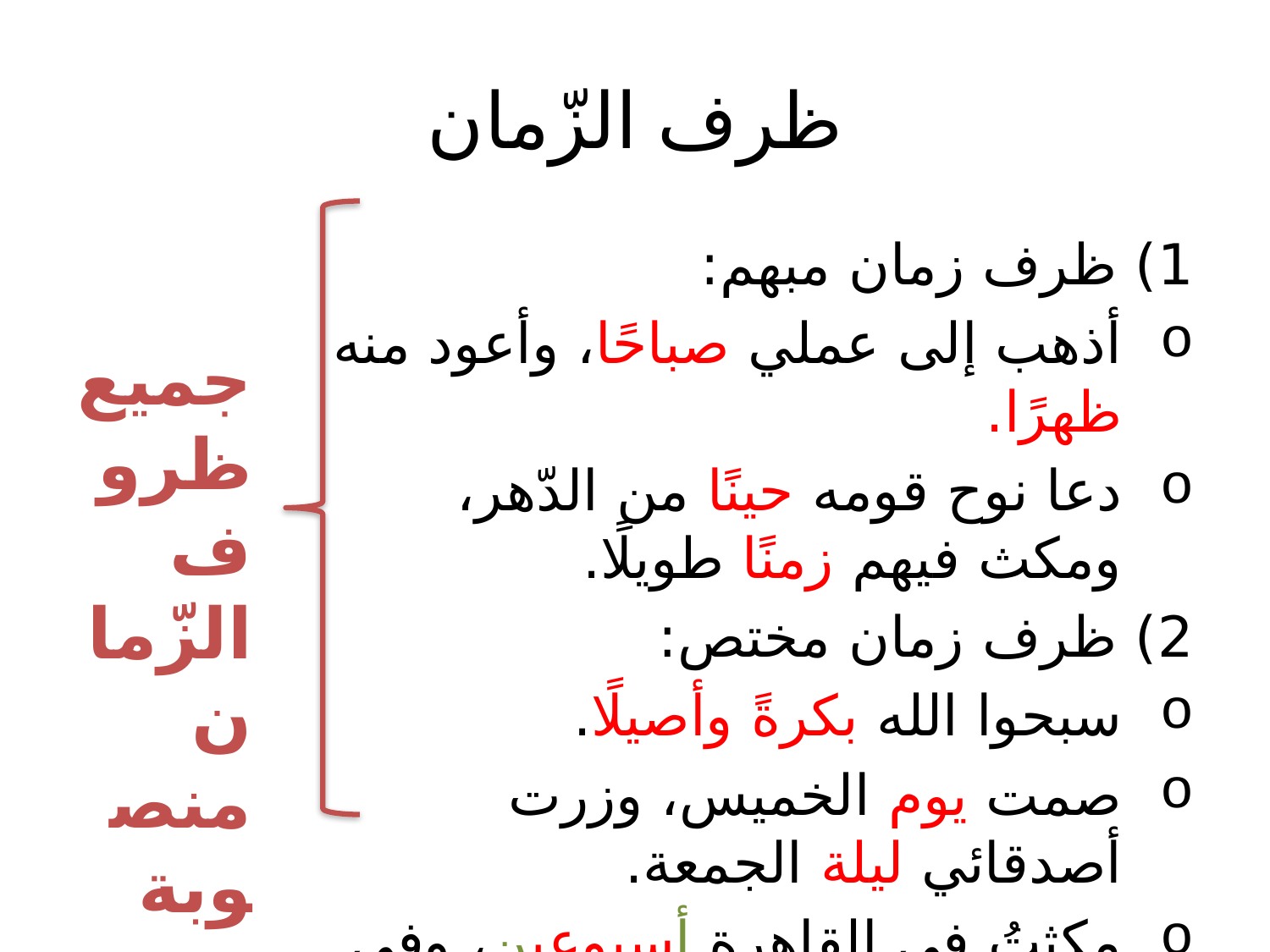

# ظرف الزّمان

1) ظرف زمان مبهم:
أذهب إلى عملي صباحًا، وأعود منه ظهرًا.
دعا نوح قومه حينًا من الدّهر، ومكث فيهم زمنًا طويلًا.
2) ظرف زمان مختص:
سبحوا الله بكرةً وأصيلًا.
صمت يوم الخميس، وزرت أصدقائي ليلة الجمعة.
مكثتُ في القاهرة أسبوعين، وفي الكويت شهرًا.
جميع ظروف الزّمان منصوبة